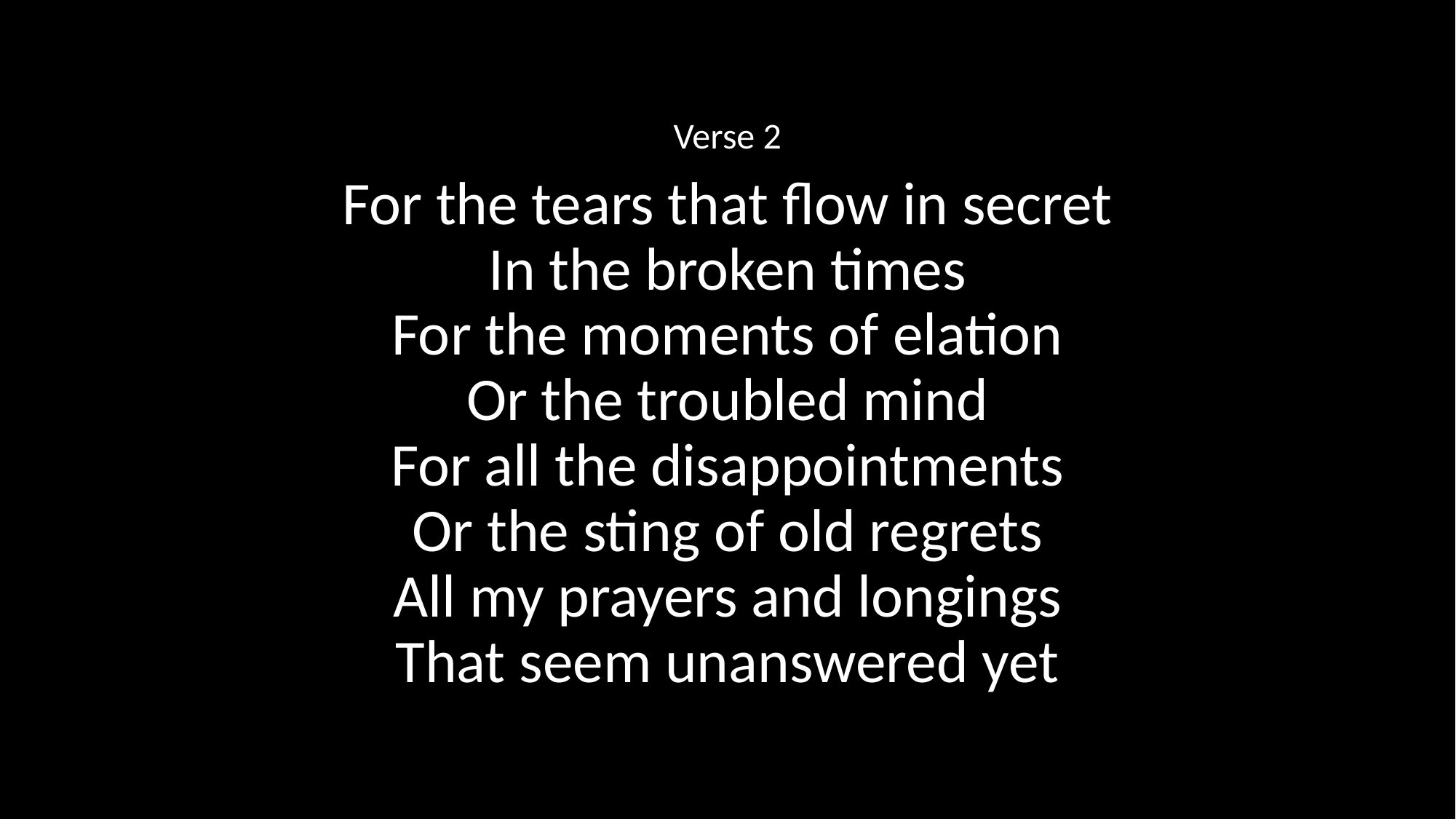

Verse 2
For the tears that flow in secret
In the broken times
For the moments of elation
Or the troubled mind
For all the disappointments
Or the sting of old regrets
All my prayers and longings
That seem unanswered yet